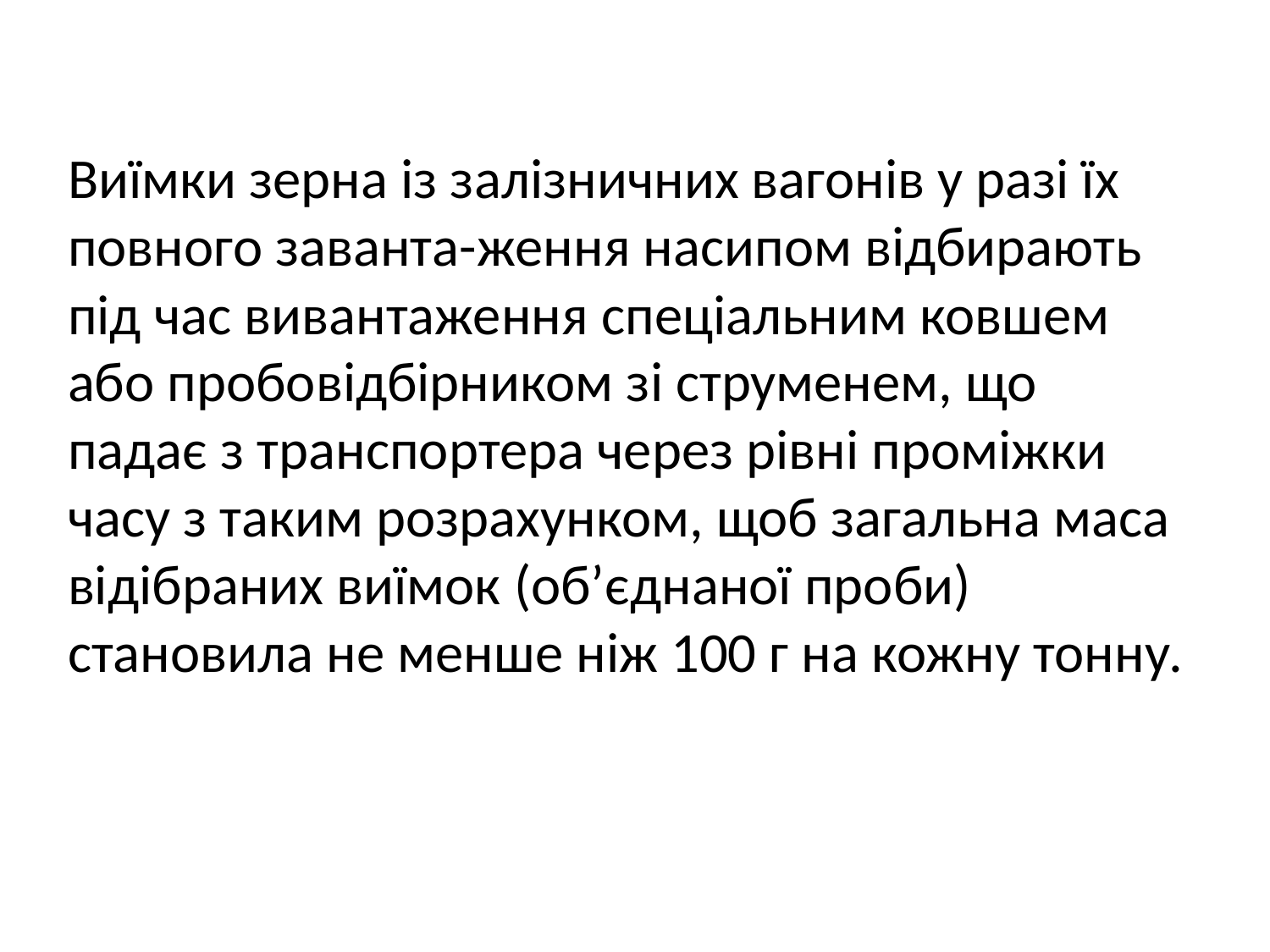

Виїмки зерна із залізничних вагонів у разі їх повного заванта-ження насипом відбирають під час вивантаження спеціальним ковшем або пробовідбірником зі струменем, що падає з транспортера через рівні проміжки часу з таким розрахунком, щоб загальна маса відібраних виїмок (об’єднаної проби) становила не менше ніж 100 г на кожну тонну.